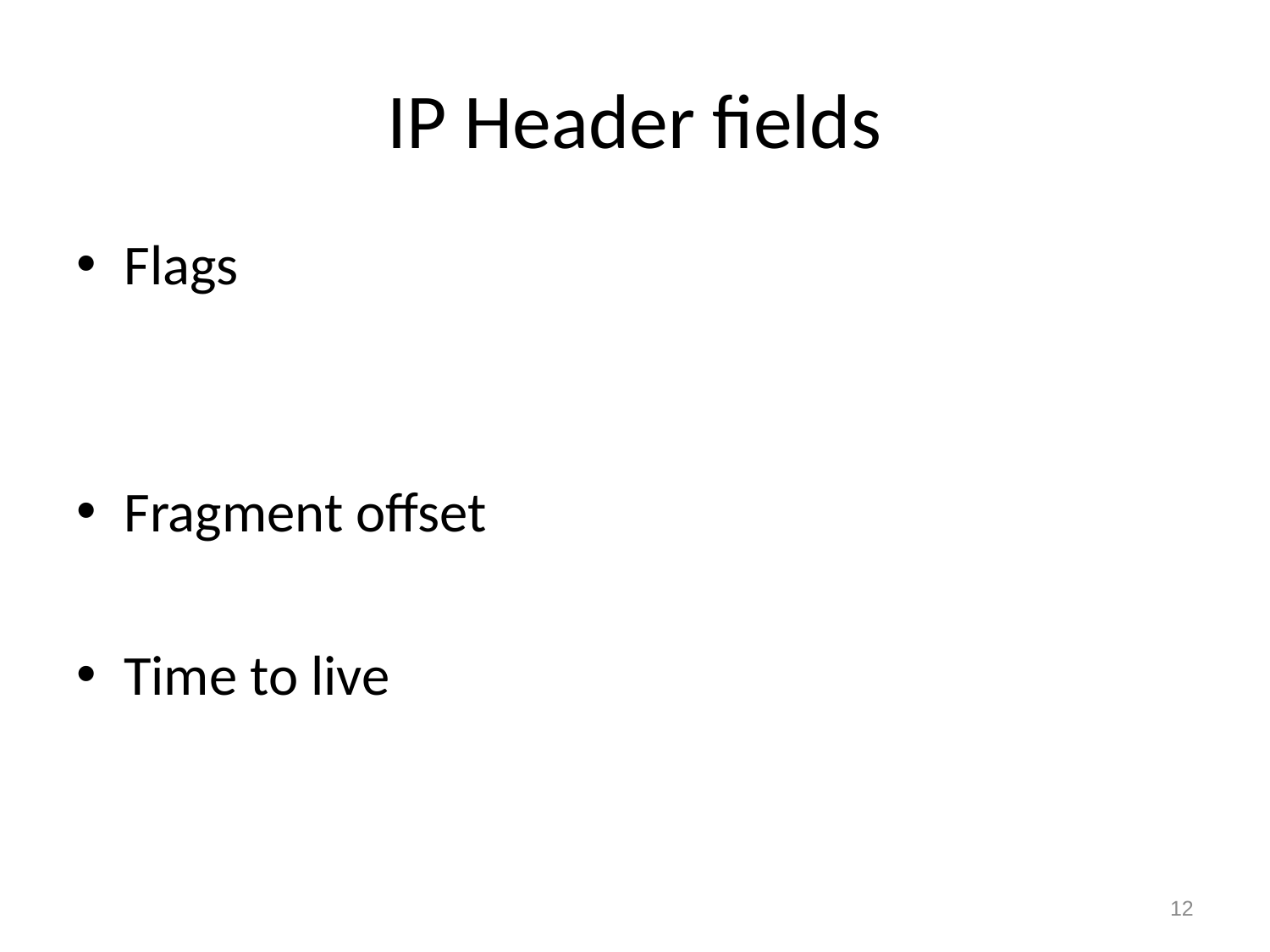

# IP Header fields
Flags

Fragment offset

Time to live

12